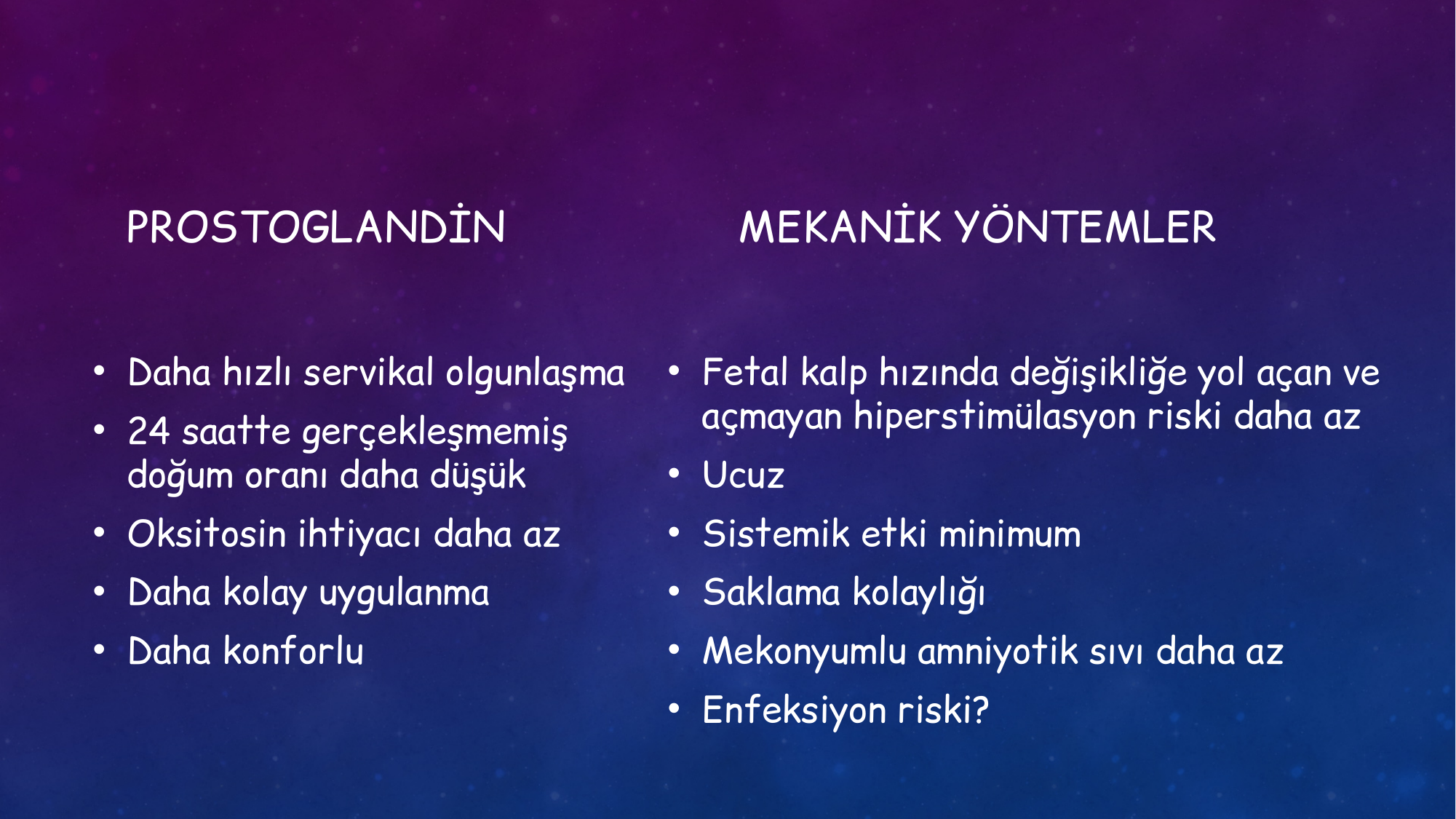

PROSTOGLANDİN
MEKANİK YÖNTEMLER
Daha hızlı servikal olgunlaşma
24 saatte gerçekleşmemiş doğum oranı daha düşük
Oksitosin ihtiyacı daha az
Daha kolay uygulanma
Daha konforlu
Fetal kalp hızında değişikliğe yol açan ve açmayan hiperstimülasyon riski daha az
Ucuz
Sistemik etki minimum
Saklama kolaylığı
Mekonyumlu amniyotik sıvı daha az
Enfeksiyon riski?